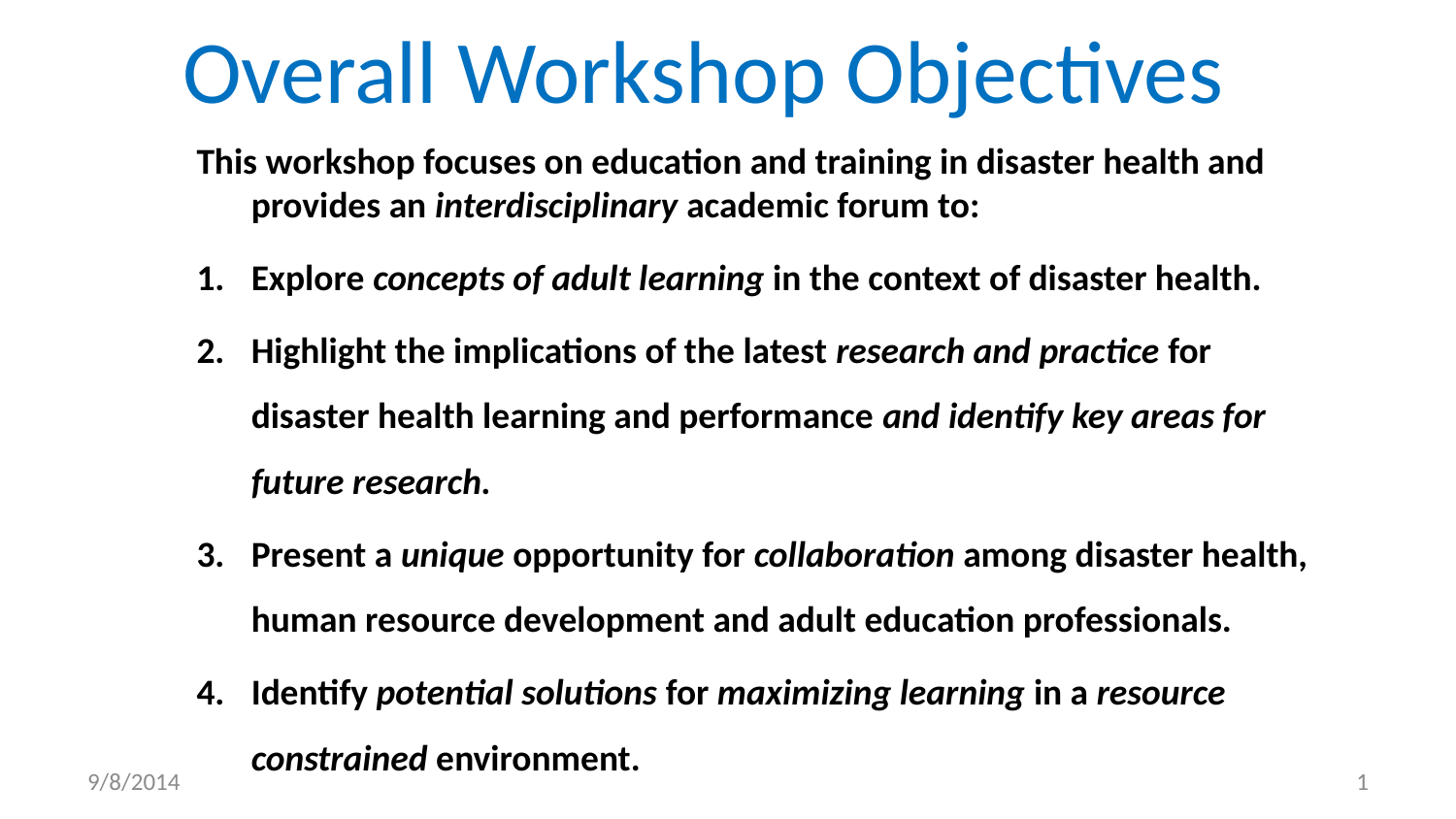

Overall Workshop Objectives
This workshop focuses on education and training in disaster health and provides an interdisciplinary academic forum to:
Explore concepts of adult learning in the context of disaster health.
Highlight the implications of the latest research and practice for disaster health learning and performance and identify key areas for future research.
Present a unique opportunity for collaboration among disaster health, human resource development and adult education professionals.
Identify potential solutions for maximizing learning in a resource constrained environment.
9/8/2014
1